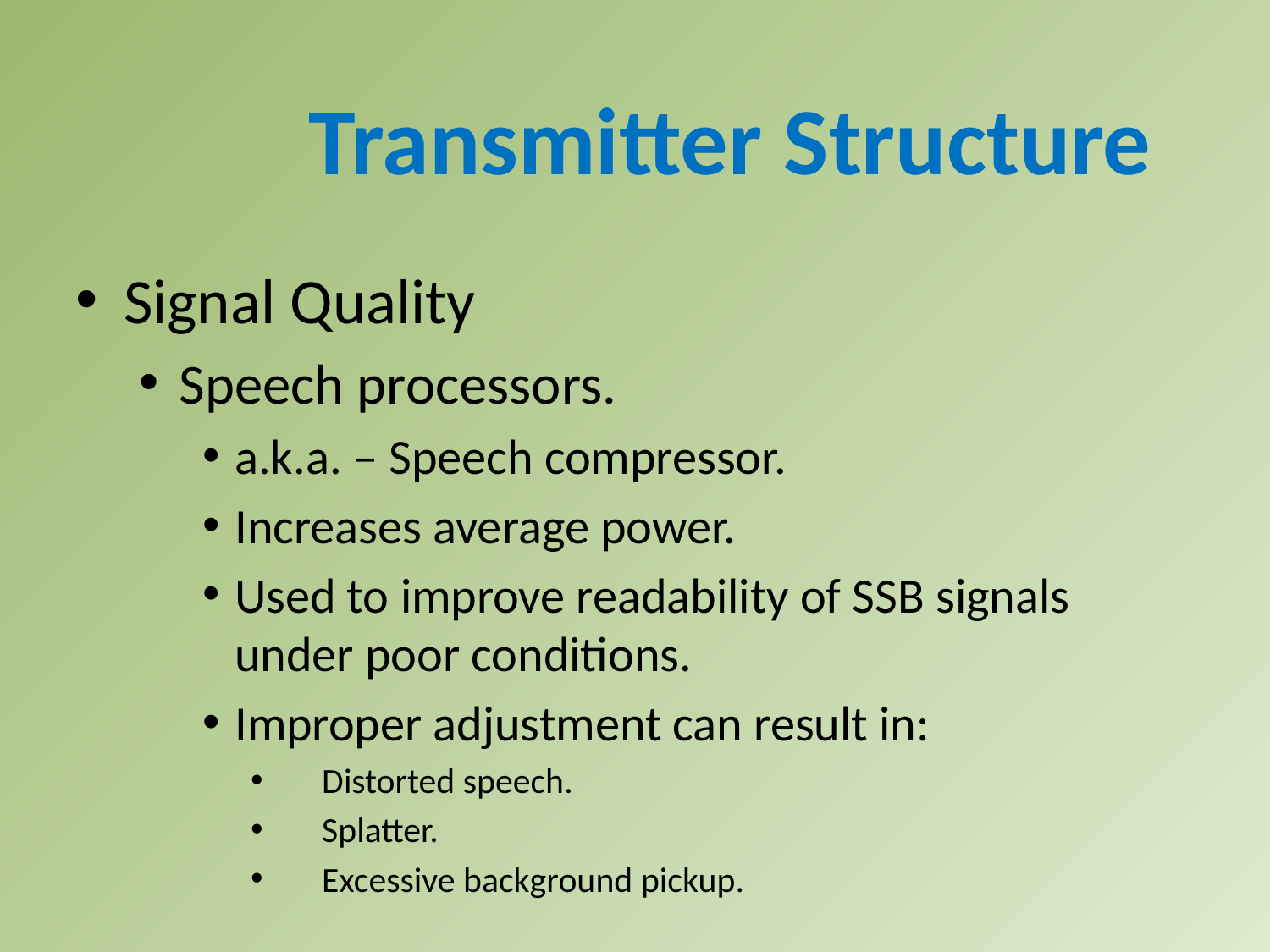

Transmitter Structure
Signal Quality
Speech processors.
a.k.a. – Speech compressor.
Increases average power.
Used to improve readability of SSB signals under poor conditions.
Improper adjustment can result in:
Distorted speech.
Splatter.
Excessive background pickup.